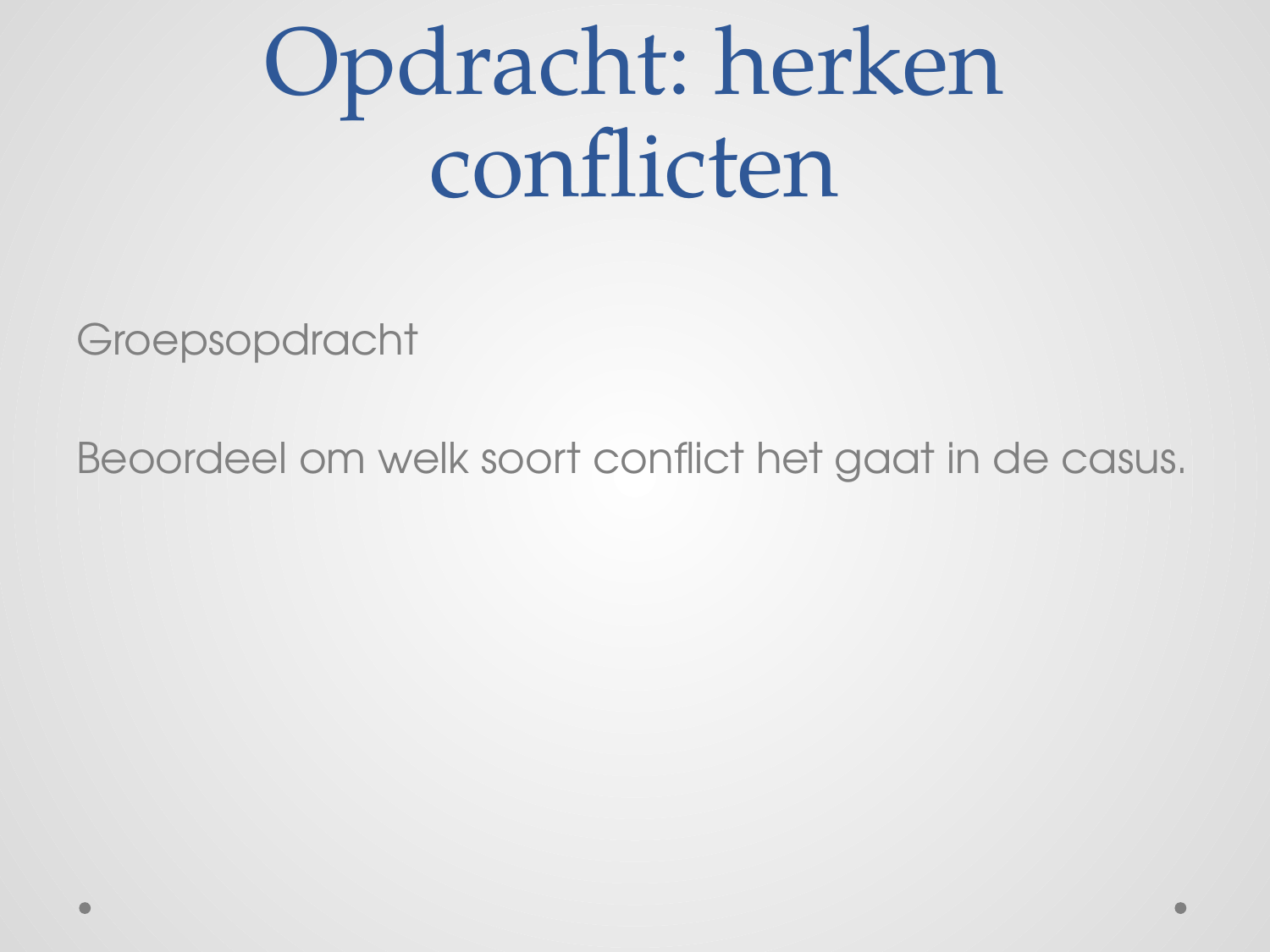

# Opdracht: herken conflicten
Groepsopdracht

Beoordeel om welk soort conflict het gaat in de casus.